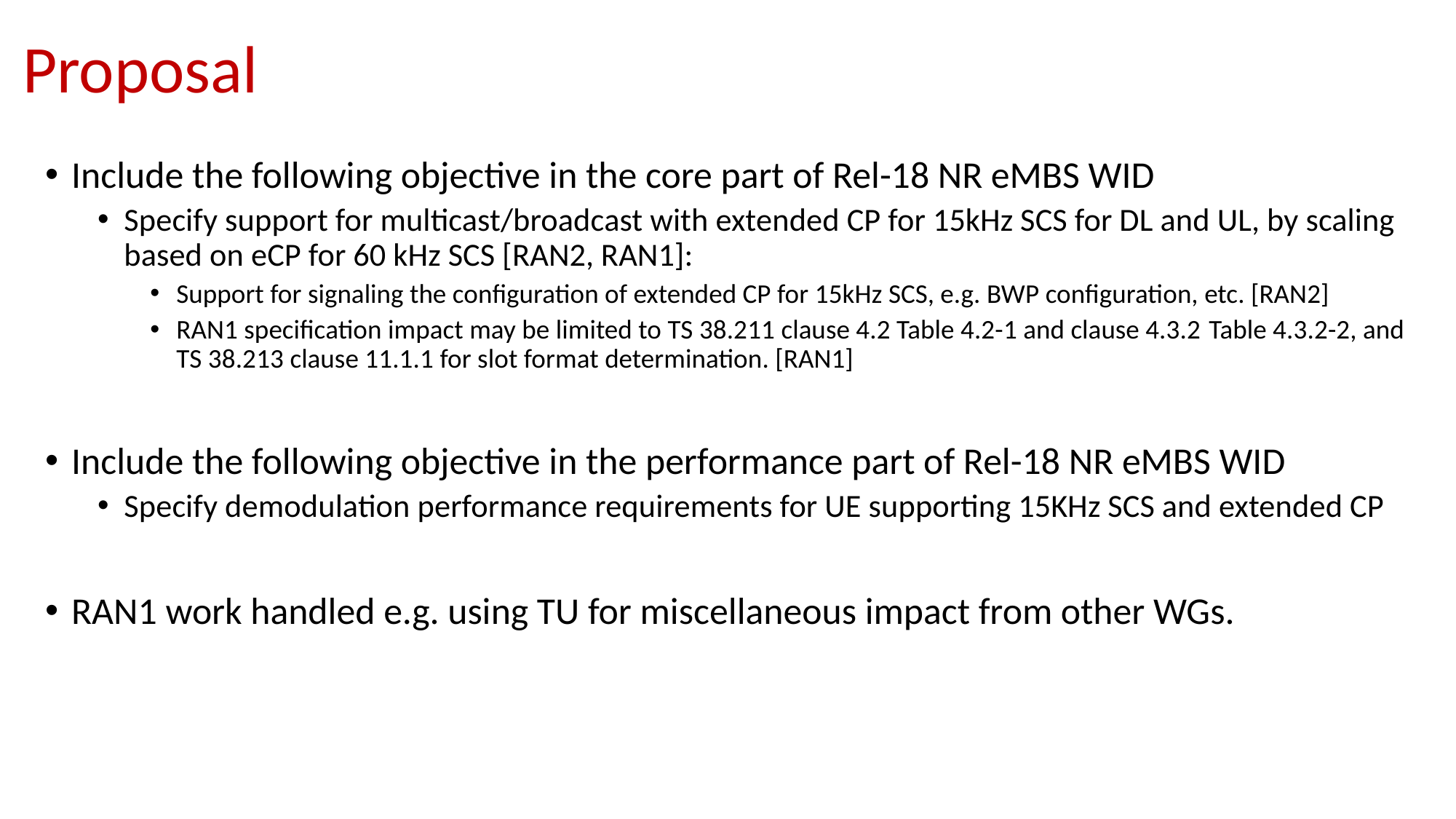

# Proposal
Include the following objective in the core part of Rel-18 NR eMBS WID
Specify support for multicast/broadcast with extended CP for 15kHz SCS for DL and UL, by scaling based on eCP for 60 kHz SCS [RAN2, RAN1]:
Support for signaling the configuration of extended CP for 15kHz SCS, e.g. BWP configuration, etc. [RAN2]
RAN1 specification impact may be limited to TS 38.211 clause 4.2 Table 4.2-1 and clause 4.3.2 Table 4.3.2-2, and TS 38.213 clause 11.1.1 for slot format determination. [RAN1]

Include the following objective in the performance part of Rel-18 NR eMBS WID
Specify demodulation performance requirements for UE supporting 15KHz SCS and extended CP

RAN1 work handled e.g. using TU for miscellaneous impact from other WGs.